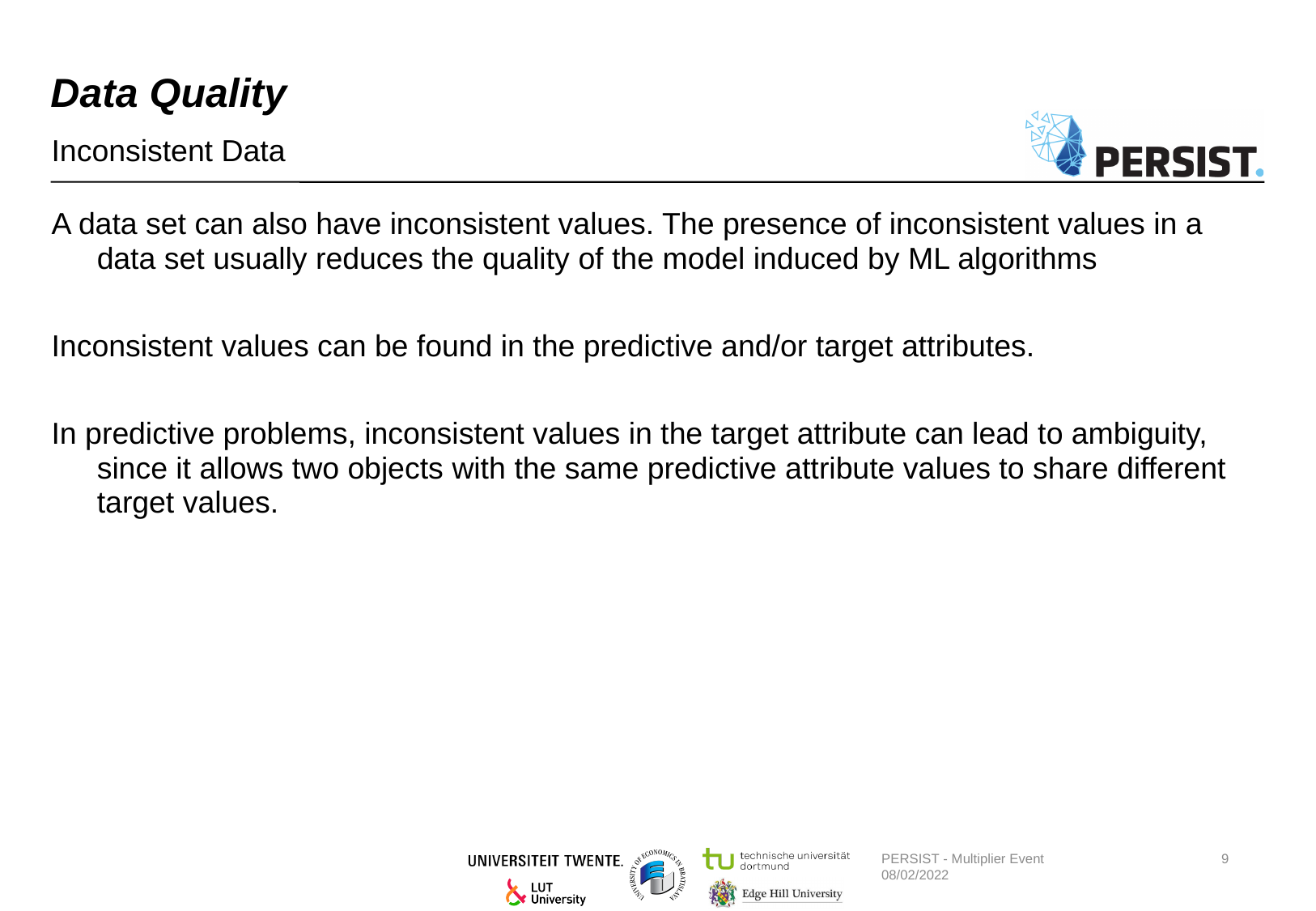

# Data Quality
Inconsistent Data
A data set can also have inconsistent values. The presence of inconsistent values in a data set usually reduces the quality of the model induced by ML algorithms

Inconsistent values can be found in the predictive and/or target attributes.

In predictive problems, inconsistent values in the target attribute can lead to ambiguity, since it allows two objects with the same predictive attribute values to share different target values.